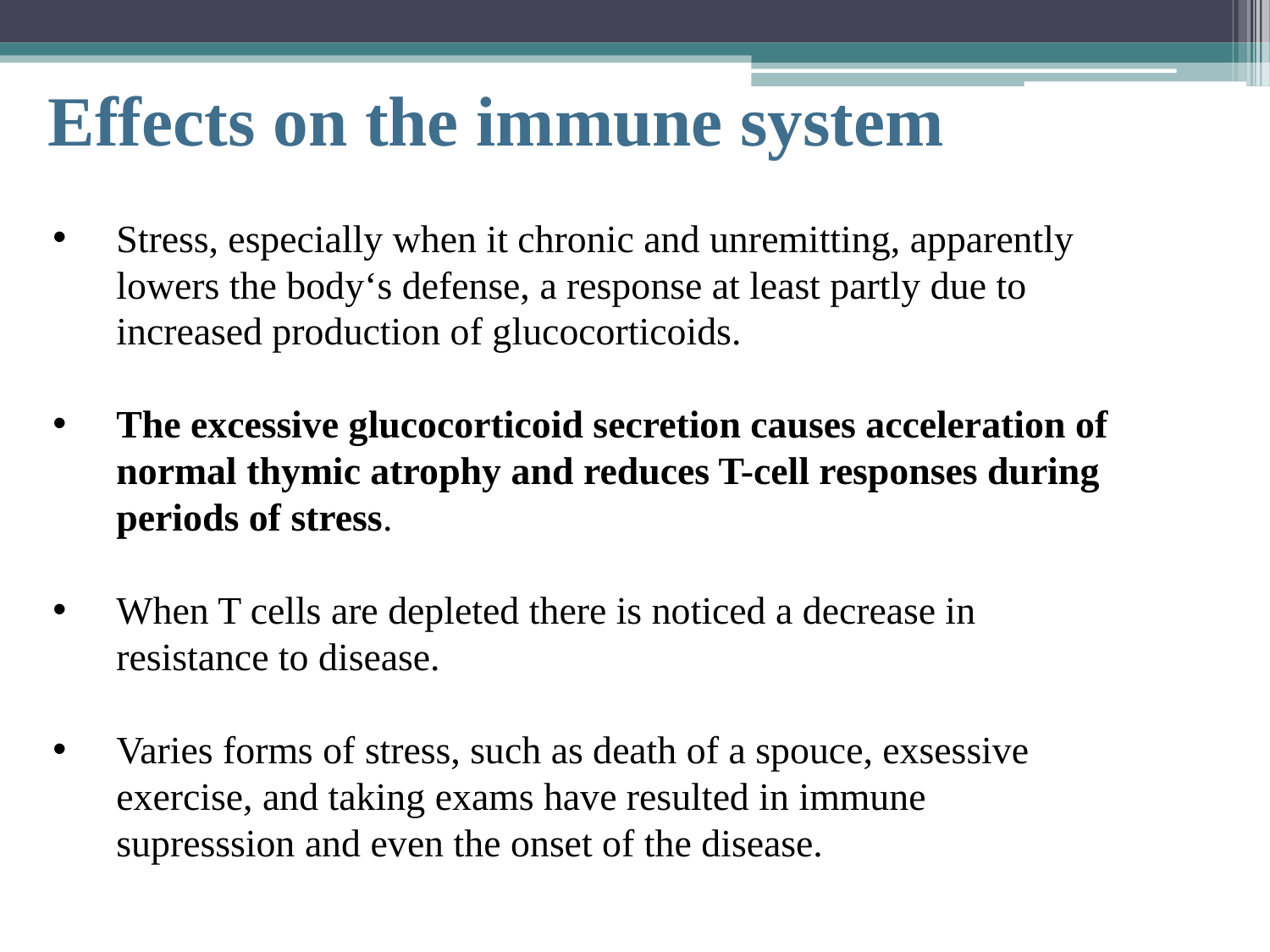

# Effects on the immune system
Stress, especially when it chronic and unremitting, apparently lowers the body‘s defense, a response at least partly due to increased production of glucocorticoids.

The excessive glucocorticoid secretion causes acceleration of normal thymic atrophy and reduces T-cell responses during periods of stress.

When T cells are depleted there is noticed a decrease in resistance to disease.

Varies forms of stress, such as death of a spouce, exsessive exercise, and taking exams have resulted in immune supresssion and even the onset of the disease.